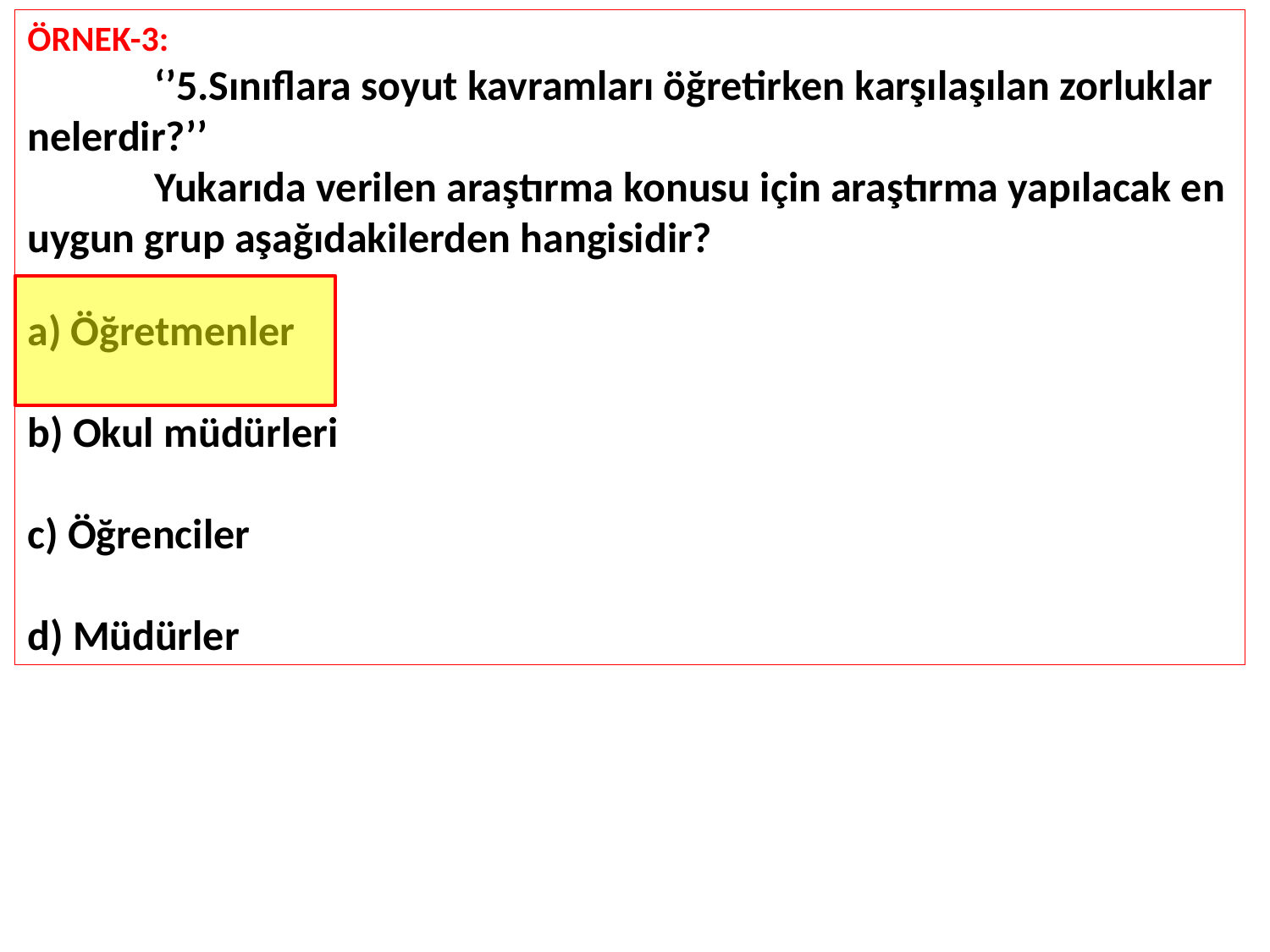

ÖRNEK-3:
	‘’5.Sınıflara soyut kavramları öğretirken karşılaşılan zorluklar nelerdir?’’
	Yukarıda verilen araştırma konusu için araştırma yapılacak en uygun grup aşağıdakilerden hangisidir?

a) Öğretmenler

b) Okul müdürleri

c) Öğrenciler

d) Müdürler